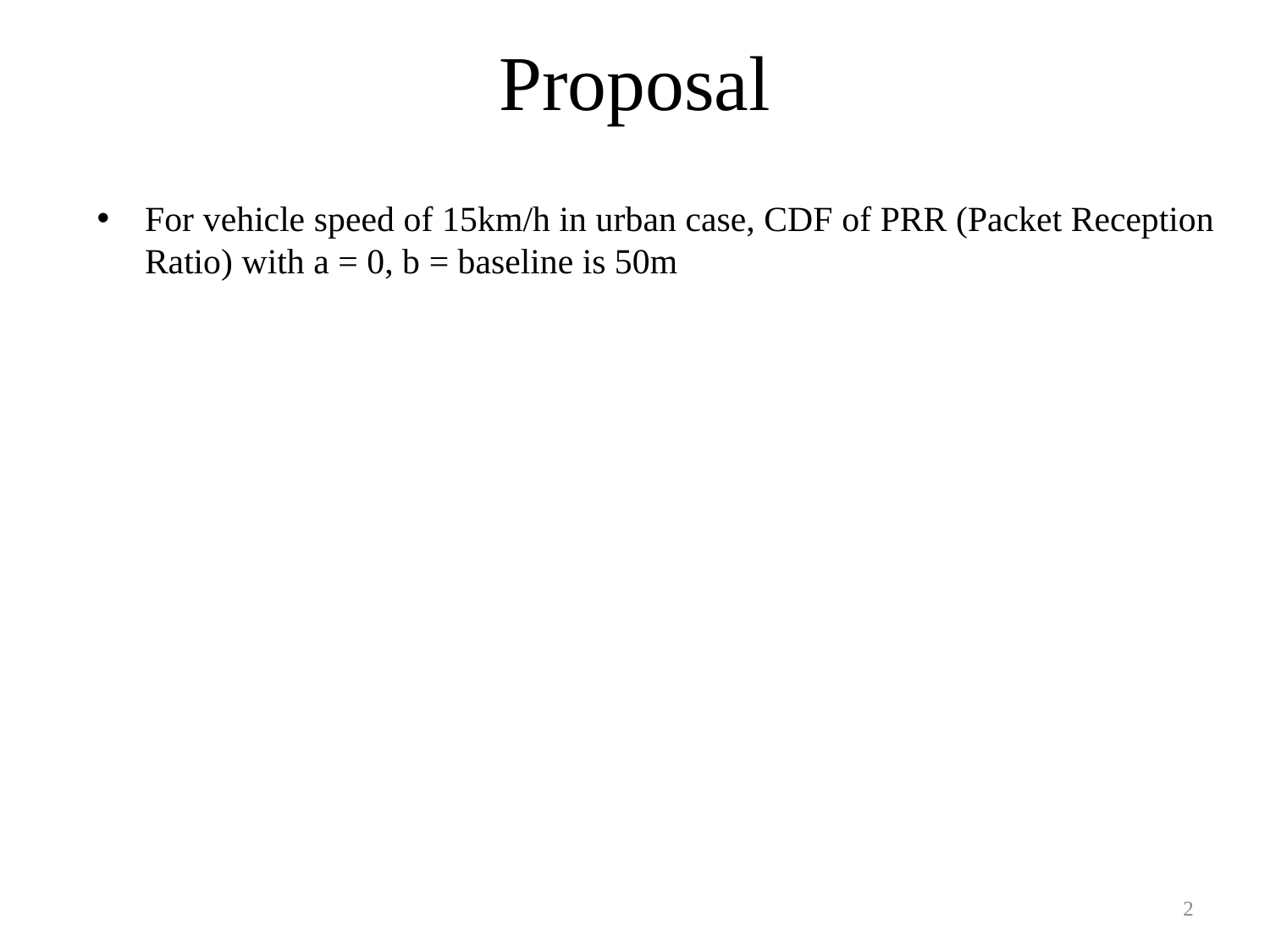

# Proposal
For vehicle speed of 15km/h in urban case, CDF of PRR (Packet Reception Ratio) with a = 0, b = baseline is 50m
2